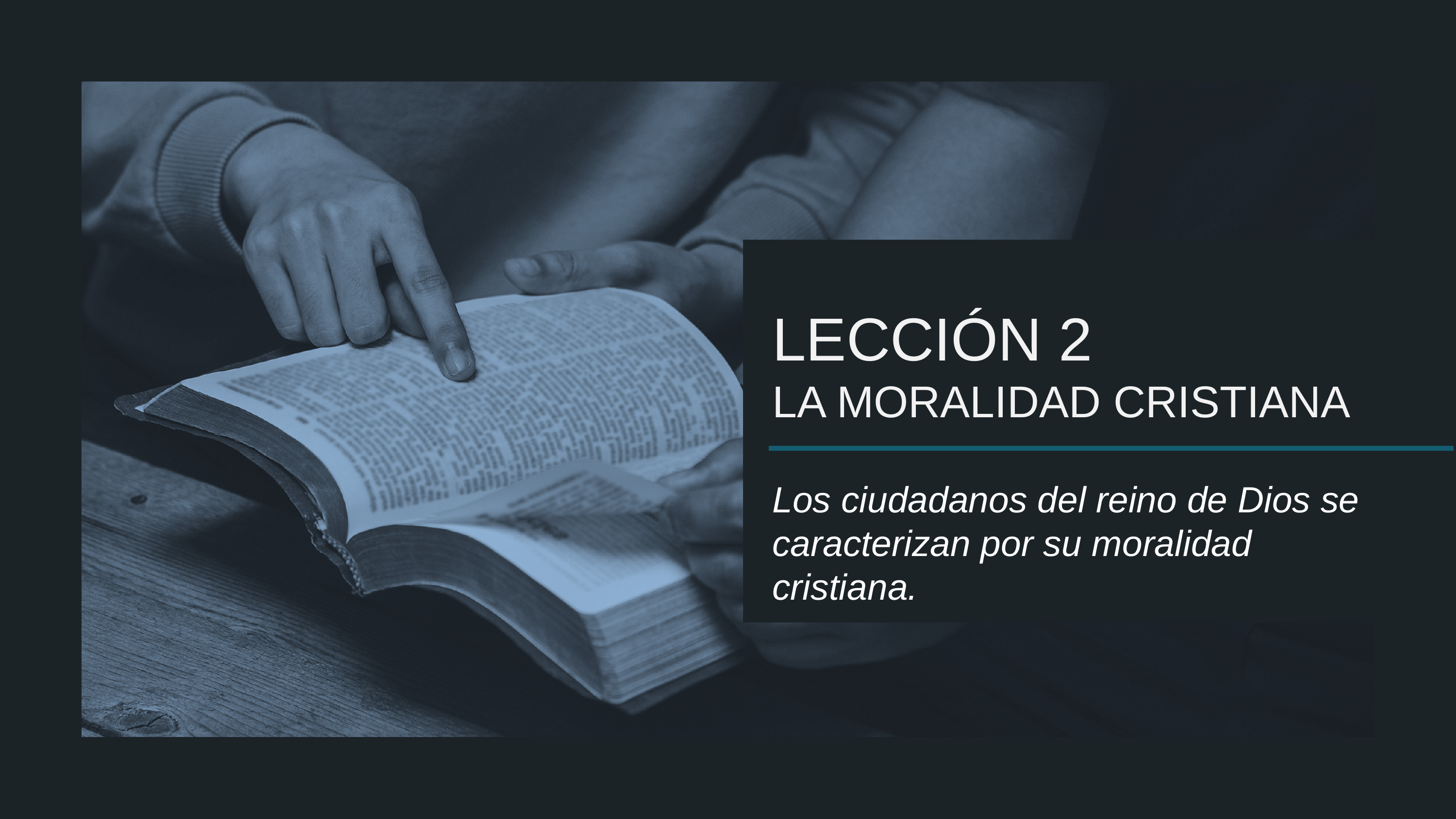

LECCIÓN 2
LA MORALIDAD CRISTIANA
Los ciudadanos del reino de Dios se caracterizan por su moralidad cristiana.